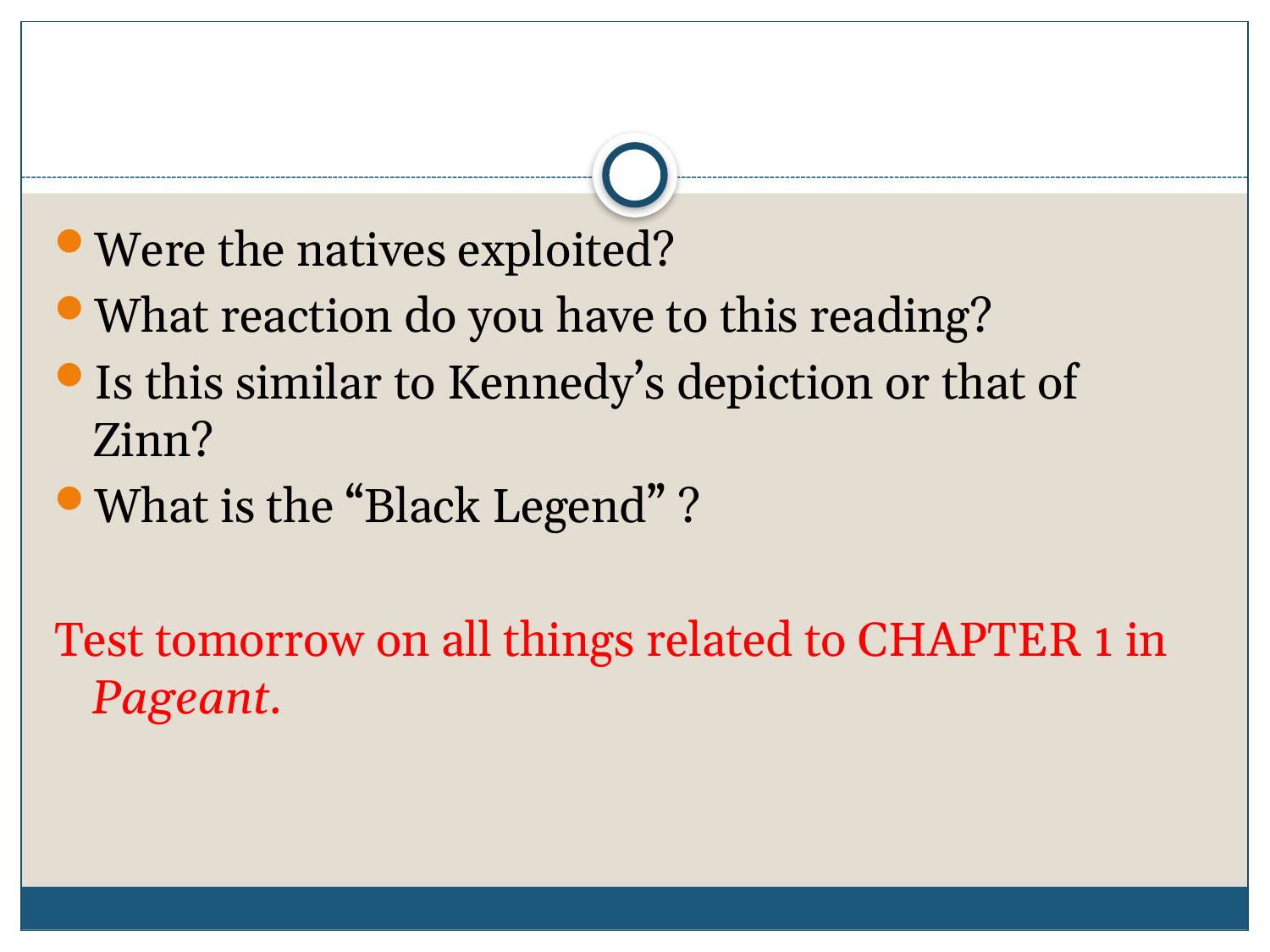

#
Were the natives exploited?
What reaction do you have to this reading?
Is this similar to Kennedy’s depiction or that of Zinn?
What is the “Black Legend” ?

Test tomorrow on all things related to CHAPTER 1 in Pageant.